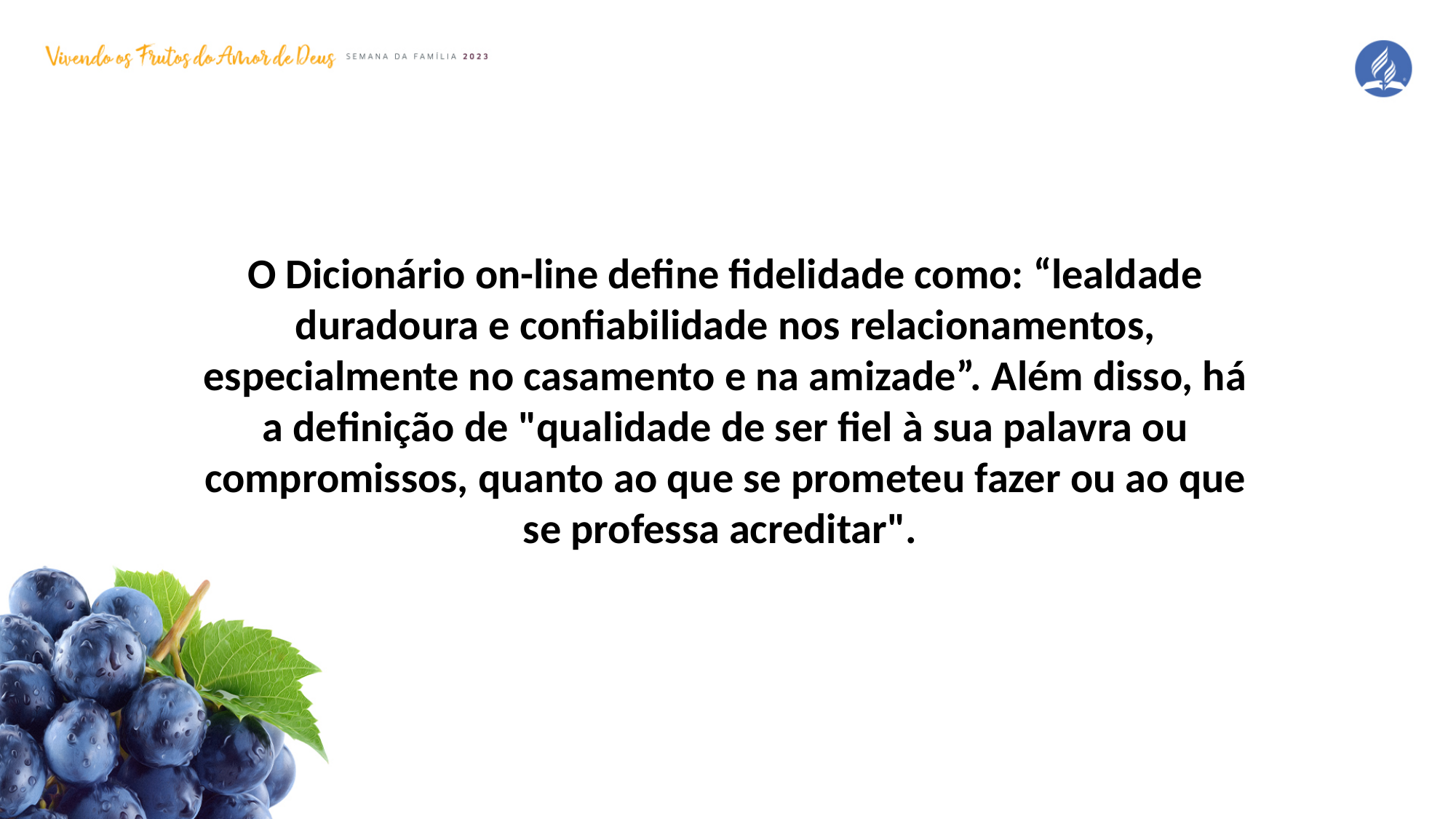

O Dicionário on-line define fidelidade como: “lealdade duradoura e confiabilidade nos relacionamentos, especialmente no casamento e na amizade”. Além disso, há a definição de "qualidade de ser fiel à sua palavra ou compromissos, quanto ao que se prometeu fazer ou ao que se professa acreditar".